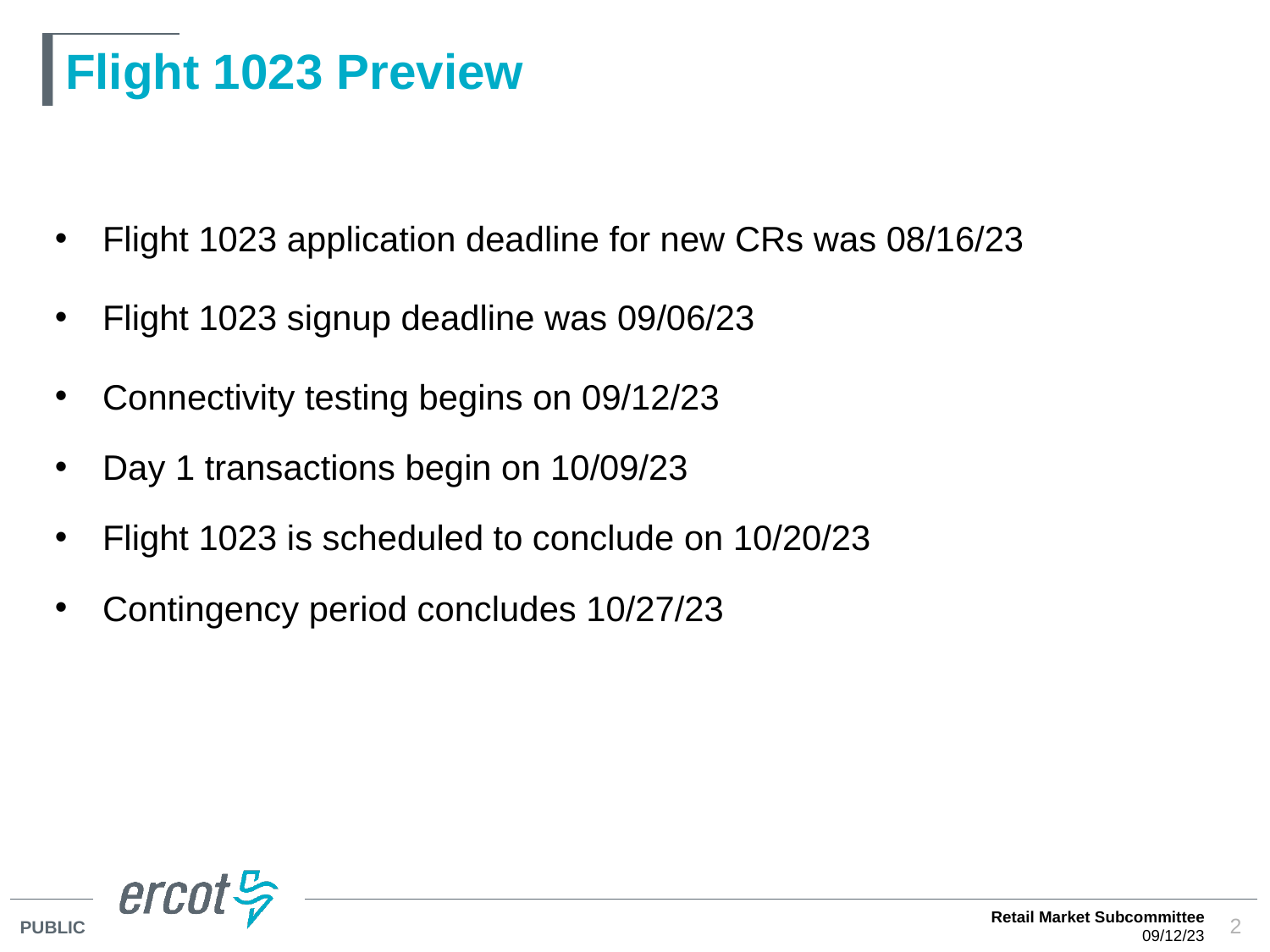

# Flight 1023 Preview
Flight 1023 application deadline for new CRs was 08/16/23
Flight 1023 signup deadline was 09/06/23
Connectivity testing begins on 09/12/23
Day 1 transactions begin on 10/09/23
Flight 1023 is scheduled to conclude on 10/20/23
Contingency period concludes 10/27/23
Retail Market Subcommittee
09/12/23
2